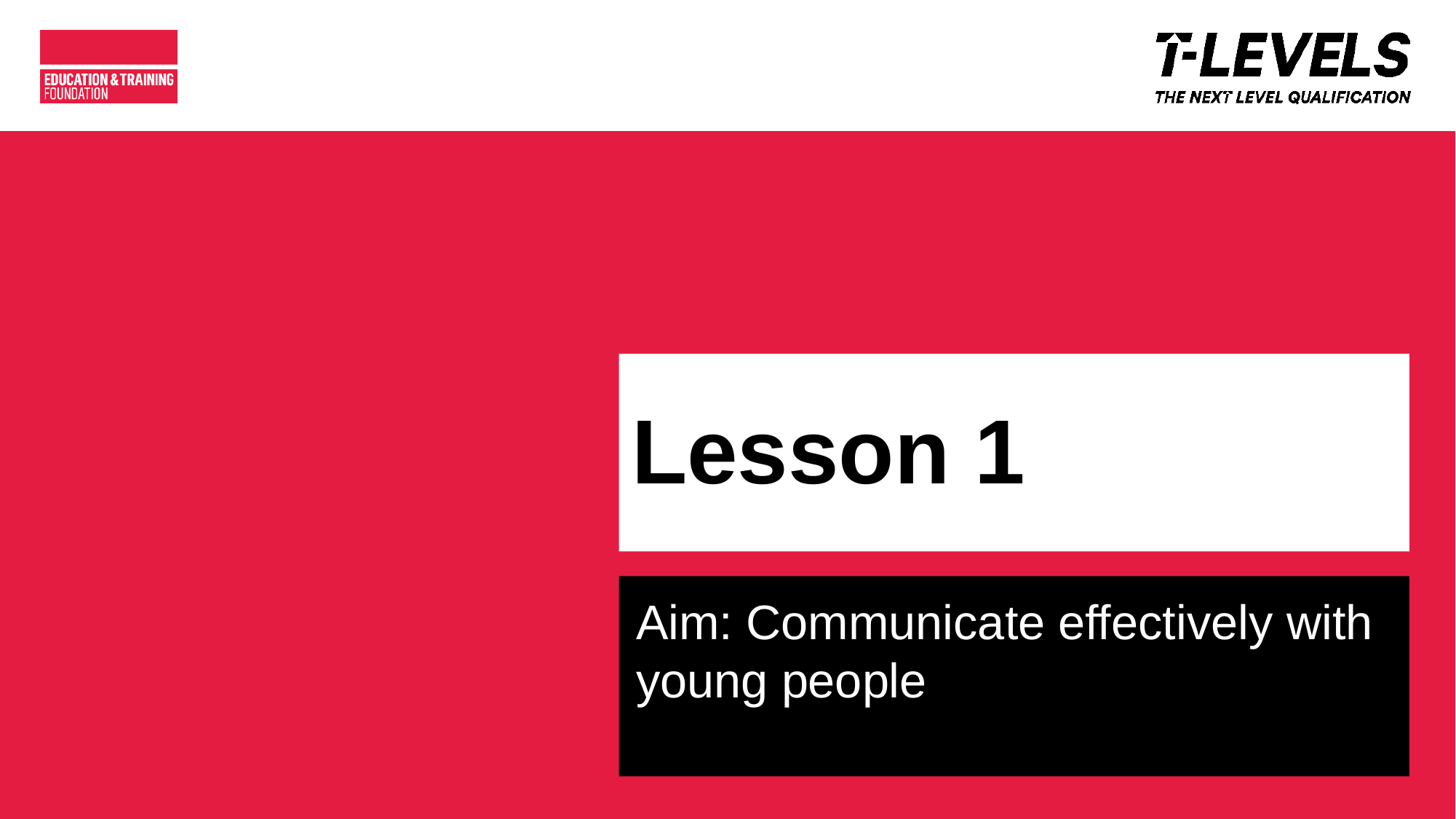

# Lesson 1
Aim: Communicate effectively with young people